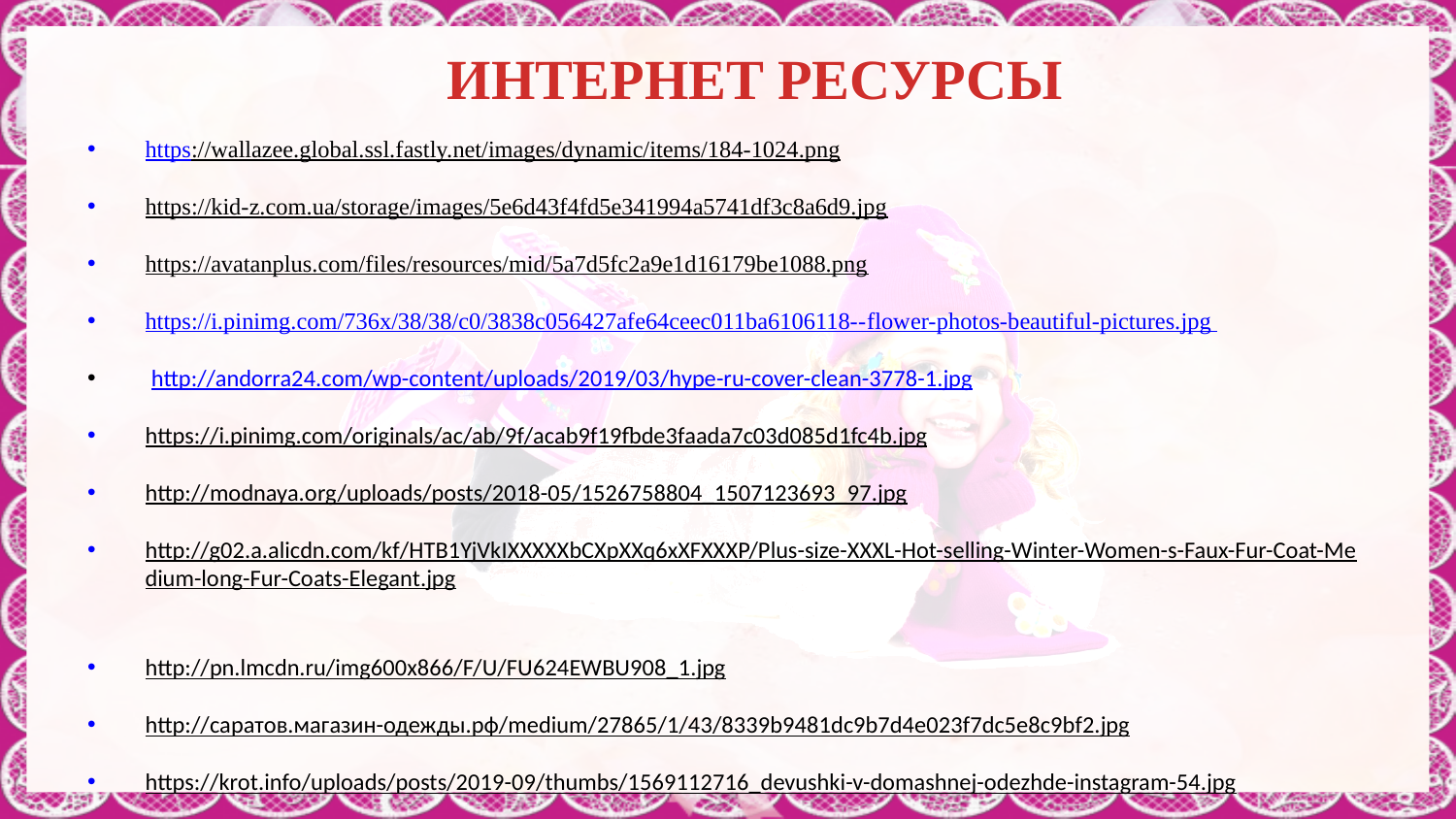

# ИНТЕРНЕТ РЕСУРСЫ
https://wallazee.global.ssl.fastly.net/images/dynamic/items/184-1024.png
https://kid-z.com.ua/storage/images/5e6d43f4fd5e341994a5741df3c8a6d9.jpg
https://avatanplus.com/files/resources/mid/5a7d5fc2a9e1d16179be1088.png
https://i.pinimg.com/736x/38/38/c0/3838c056427afe64ceec011ba6106118--flower-photos-beautiful-pictures.jpg
 http://andorra24.com/wp-content/uploads/2019/03/hype-ru-cover-clean-3778-1.jpg
https://i.pinimg.com/originals/ac/ab/9f/acab9f19fbde3faada7c03d085d1fc4b.jpg
http://modnaya.org/uploads/posts/2018-05/1526758804_1507123693_97.jpg
http://g02.a.alicdn.com/kf/HTB1YjVkIXXXXXbCXpXXq6xXFXXXP/Plus-size-XXXL-Hot-selling-Winter-Women-s-Faux-Fur-Coat-Medium-long-Fur-Coats-Elegant.jpg
http://pn.lmcdn.ru/img600x866/F/U/FU624EWBU908_1.jpg
http://саратов.магазин-одежды.рф/medium/27865/1/43/8339b9481dc9b7d4e023f7dc5e8c9bf2.jpg
https://krot.info/uploads/posts/2019-09/thumbs/1569112716_devushki-v-domashnej-odezhde-instagram-54.jpg